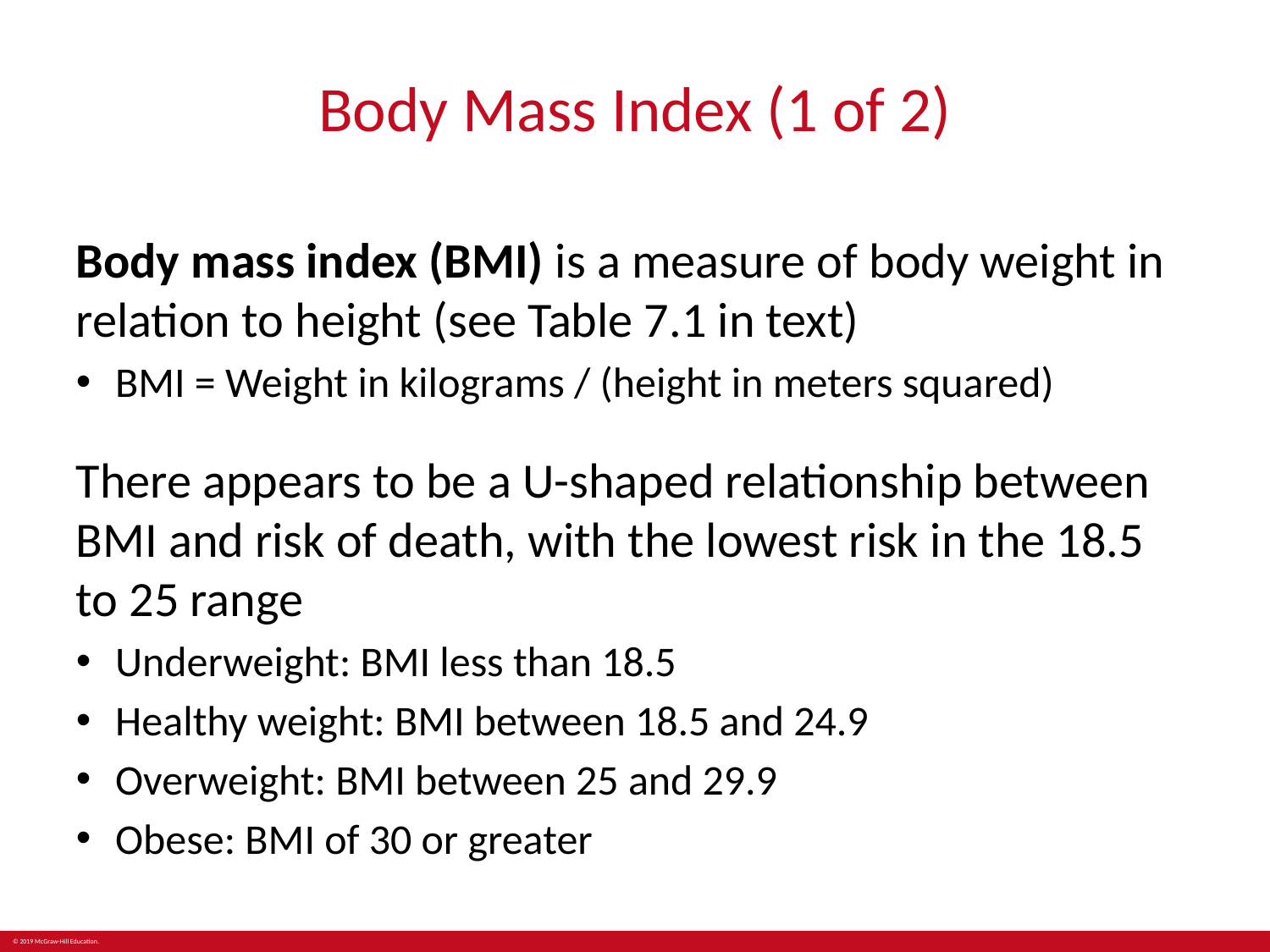

# Body Mass Index (1 of 2)
Body mass index (BMI) is a measure of body weight in relation to height (see Table 7.1 in text)
BMI = Weight in kilograms / (height in meters squared)
There appears to be a U-shaped relationship between BMI and risk of death, with the lowest risk in the 18.5 to 25 range
Underweight: BMI less than 18.5
Healthy weight: BMI between 18.5 and 24.9
Overweight: BMI between 25 and 29.9
Obese: BMI of 30 or greater